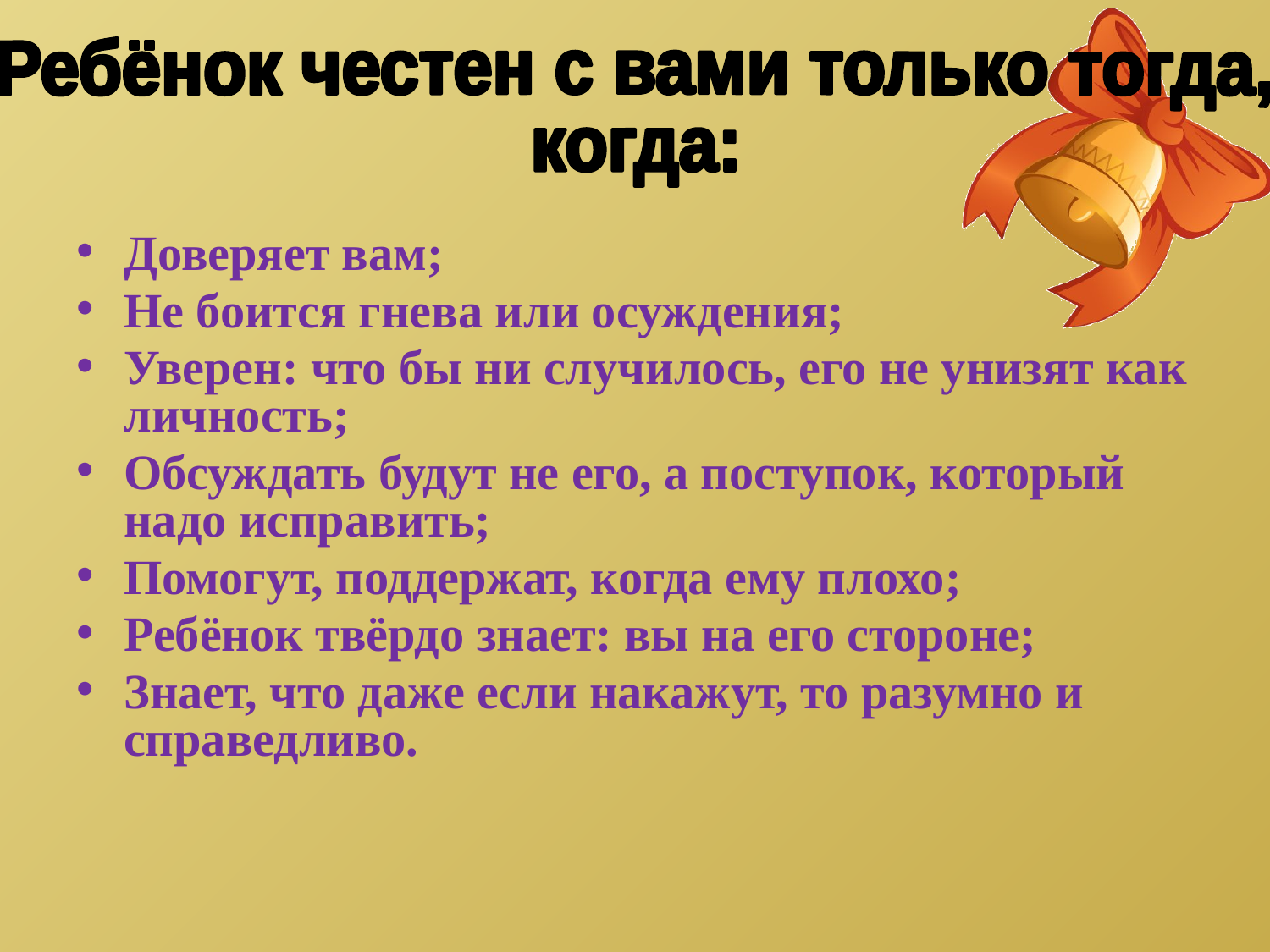

Ребёнок честен с вами только тогда,
когда:
Доверяет вам;
Не боится гнева или осуждения;
Уверен: что бы ни случилось, его не унизят как личность;
Обсуждать будут не его, а поступок, который надо исправить;
Помогут, поддержат, когда ему плохо;
Ребёнок твёрдо знает: вы на его стороне;
Знает, что даже если накажут, то разумно и справедливо.